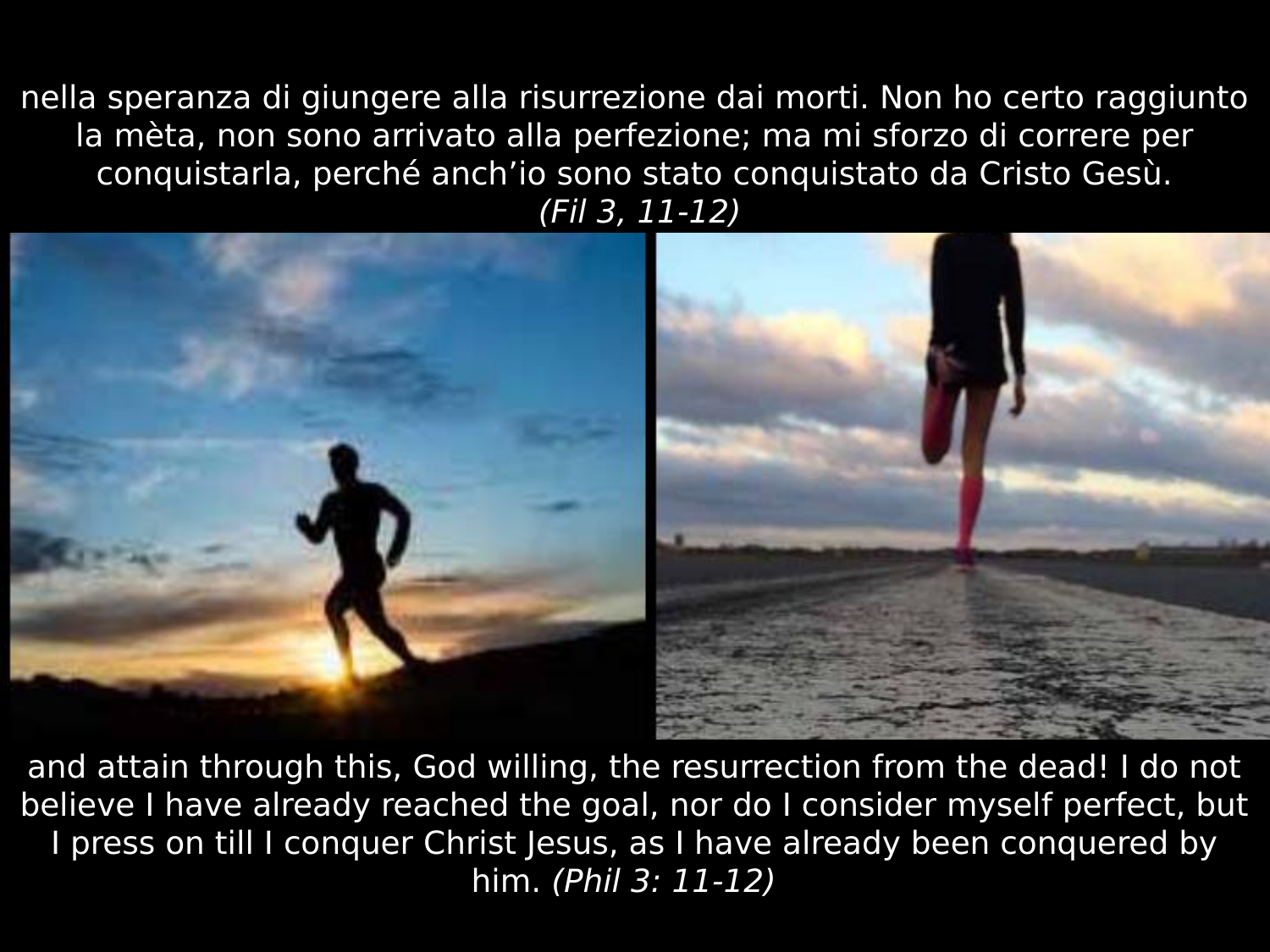

# nella speranza di giungere alla risurrezione dai morti. Non ho certo raggiunto la mèta, non sono arrivato alla perfezione; ma mi sforzo di correre per conquistarla, perché anch’io sono stato conquistato da Cristo Gesù. (Fil 3, 11-12)
and attain through this, God willing, the resurrection from the dead! I do not believe I have already reached the goal, nor do I consider myself perfect, but I press on till I conquer Christ Jesus, as I have already been conquered by him. (Phil 3: 11-12)